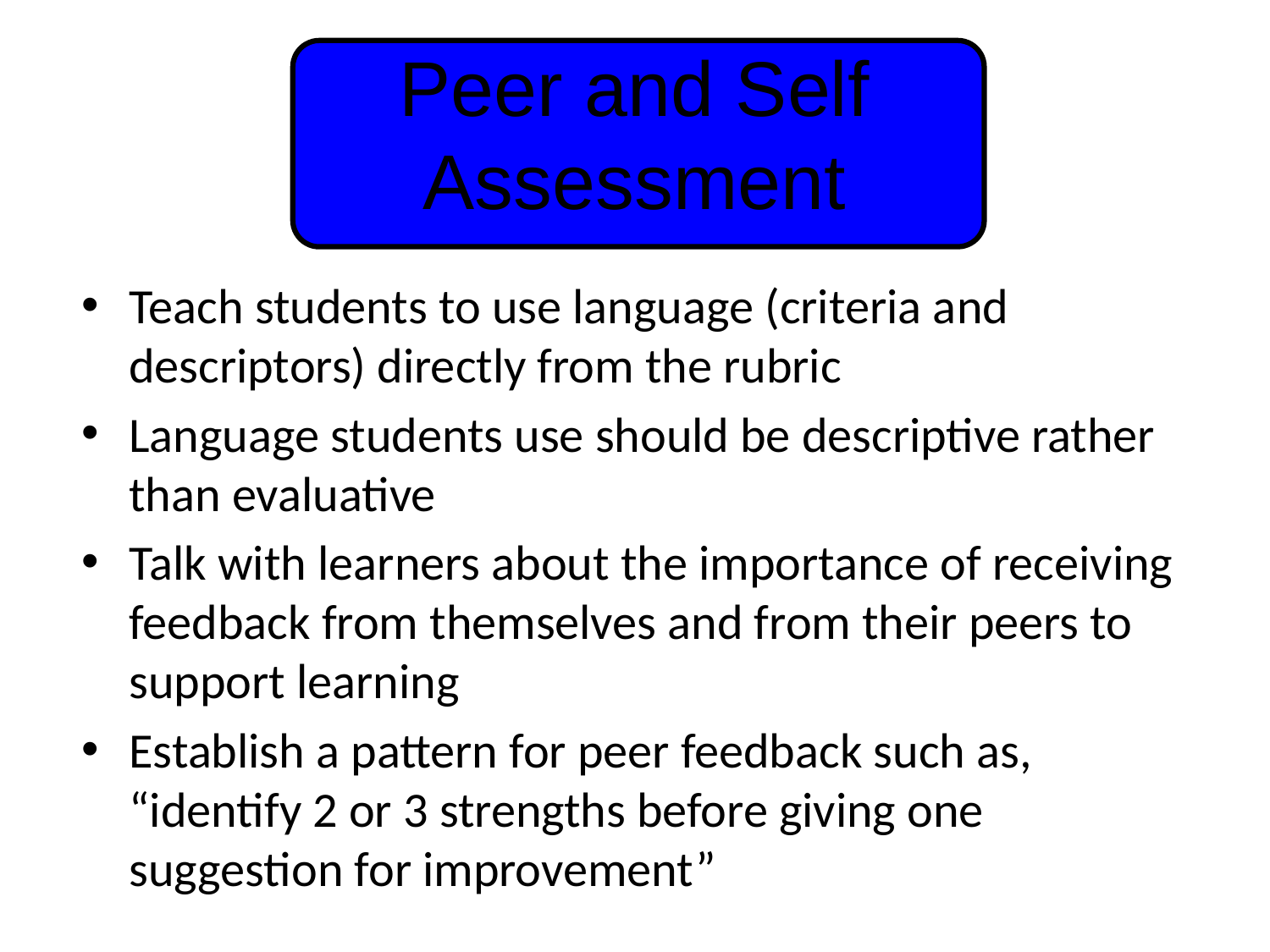

Peer and Self
Assessment

Teach students to use language (criteria and descriptors) directly from the rubric
Language students use should be descriptive rather than evaluative
Talk with learners about the importance of receiving feedback from themselves and from their peers to support learning
Establish a pattern for peer feedback such as, “identify 2 or 3 strengths before giving one suggestion for improvement”